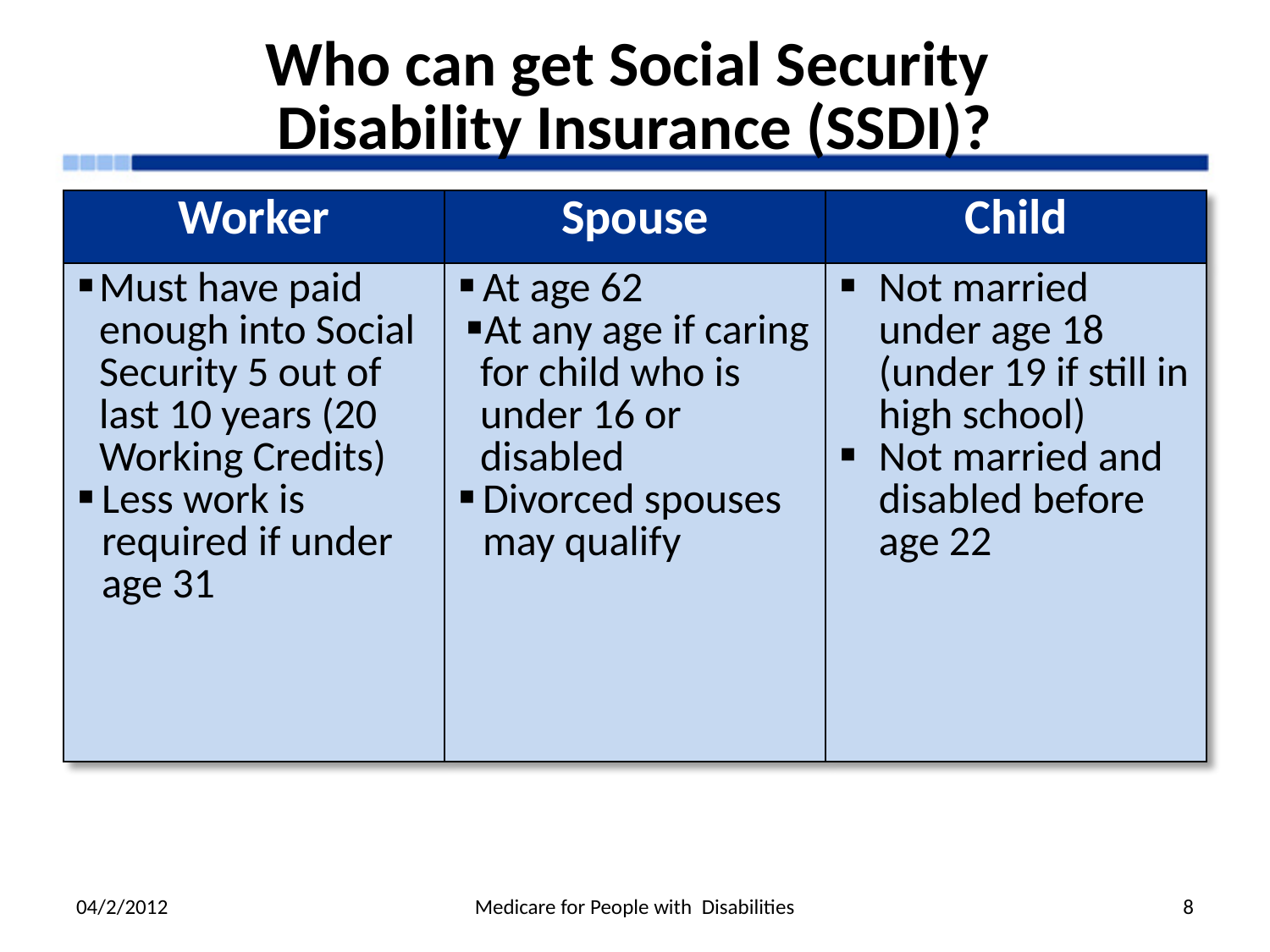

# Who can get Social Security Disability Insurance (SSDI)?
| Worker | Spouse | Child |
| --- | --- | --- |
| Must have paid enough into Social Security 5 out of last 10 years (20 Working Credits) Less work is required if under age 31 | At age 62 At any age if caring for child who is under 16 or disabled Divorced spouses may qualify | Not married under age 18 (under 19 if still in high school) Not married and disabled before age 22 |
04/2/2012
Medicare for People with  Disabilities
8